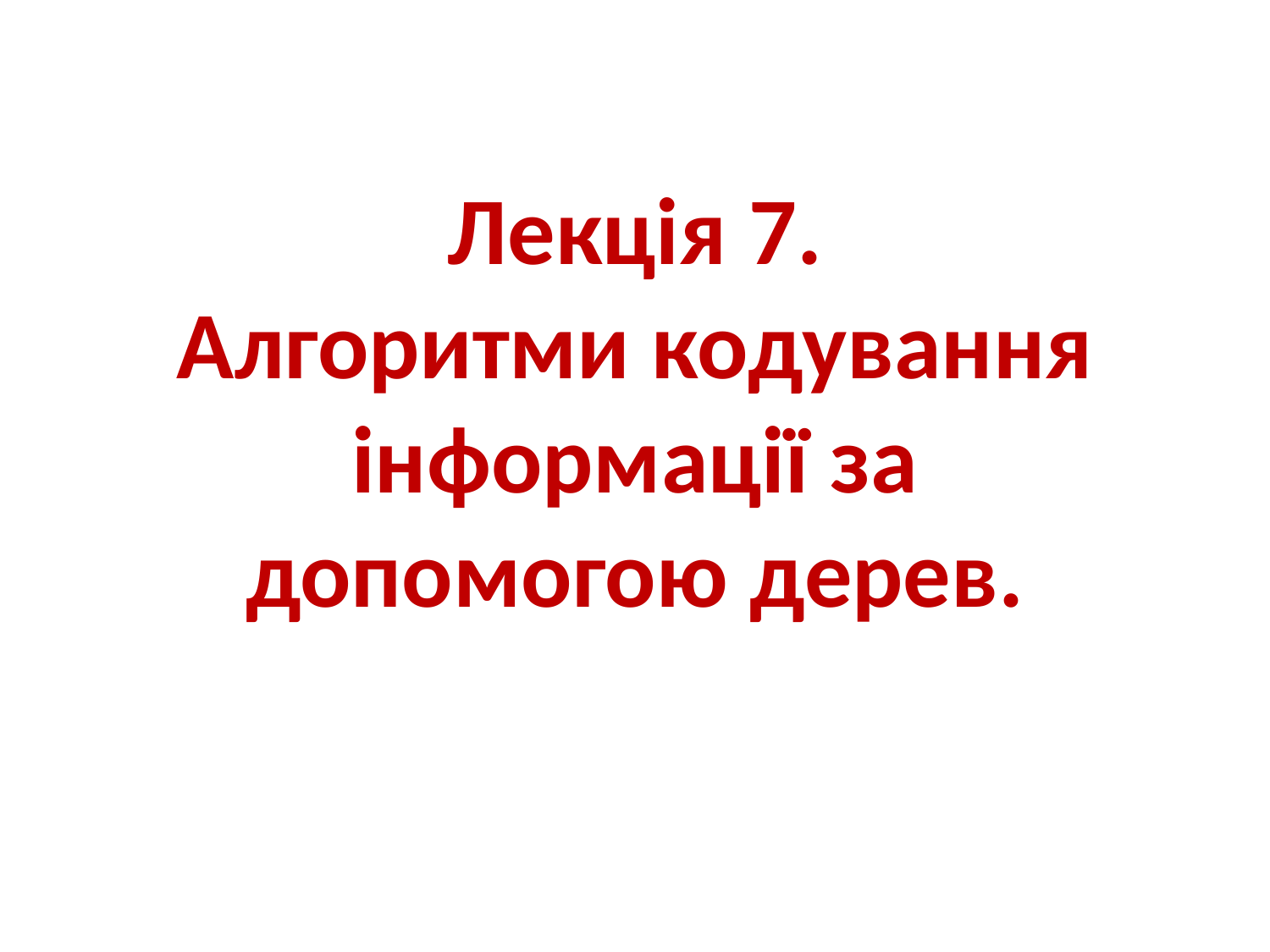

# Лекція 7. Алгоритми кодування інформації за допомогою дерев.